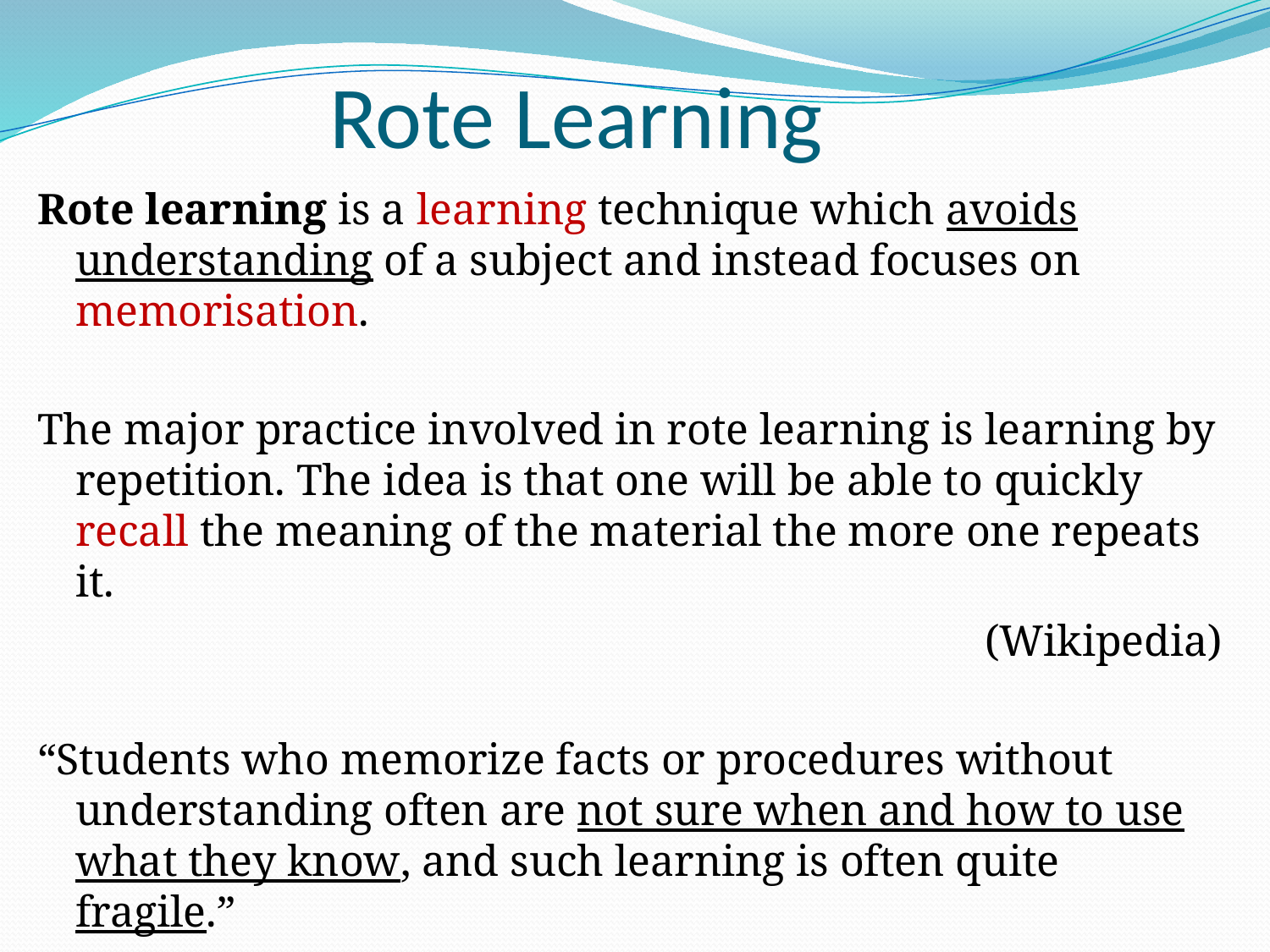

Rote Learning
Rote learning is a learning technique which avoids understanding of a subject and instead focuses on memorisation.

The major practice involved in rote learning is learning by repetition. The idea is that one will be able to quickly recall the meaning of the material the more one repeats it.
(Wikipedia)

“Students who memorize facts or procedures without understanding often are not sure when and how to use what they know, and such learning is often quite fragile.”
(Bransford, Brown, and Cocking, 1999)